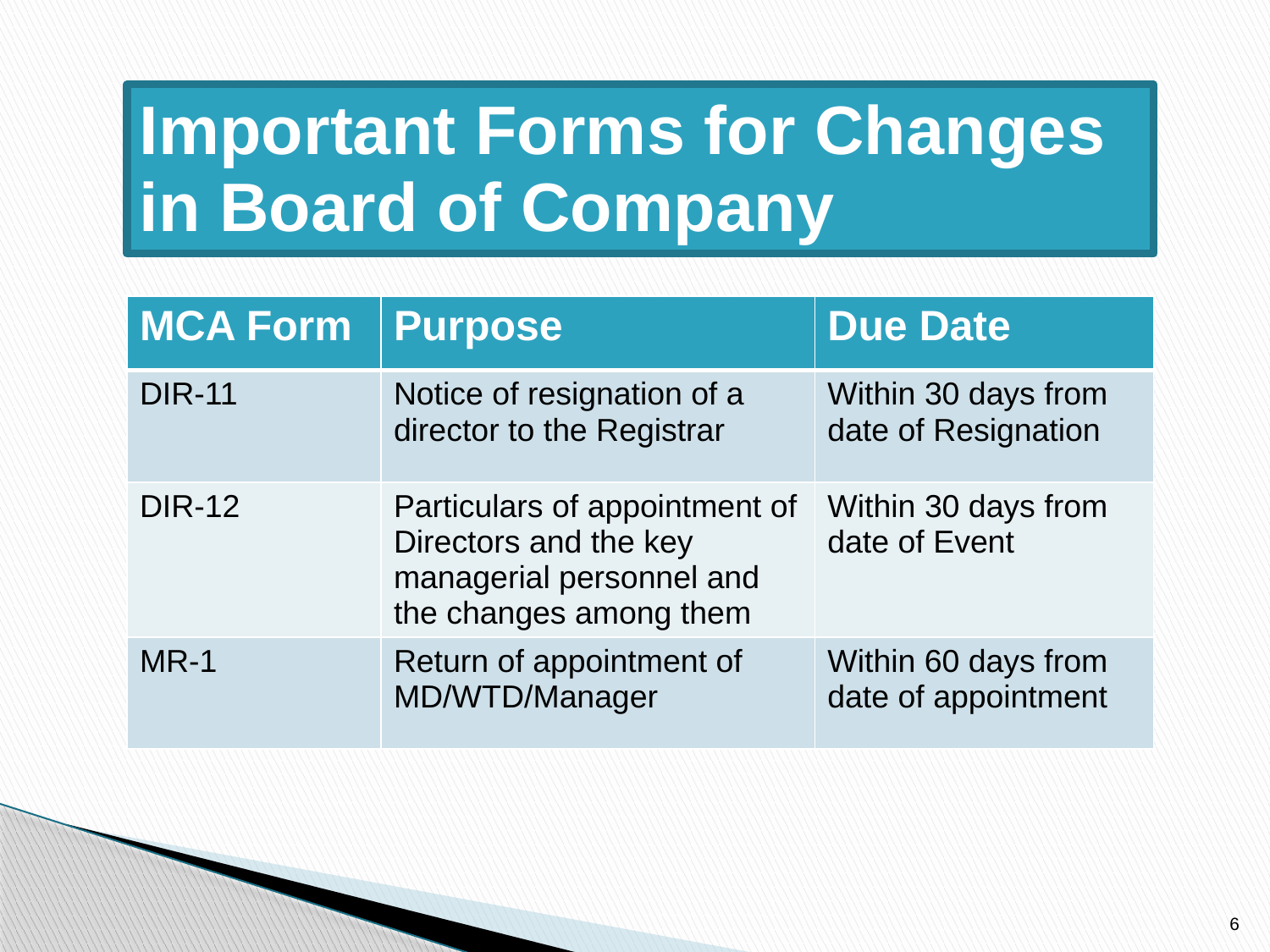

# Important Forms for Changes in Board of Company
| MCA Form | Purpose | Due Date |
| --- | --- | --- |
| DIR-11 | Notice of resignation of a director to the Registrar | Within 30 days from date of Resignation |
| DIR-12 | Particulars of appointment of Directors and the key managerial personnel and the changes among them | Within 30 days from date of Event |
| MR-1 | Return of appointment of MD/WTD/Manager | Within 60 days from date of appointment |
6